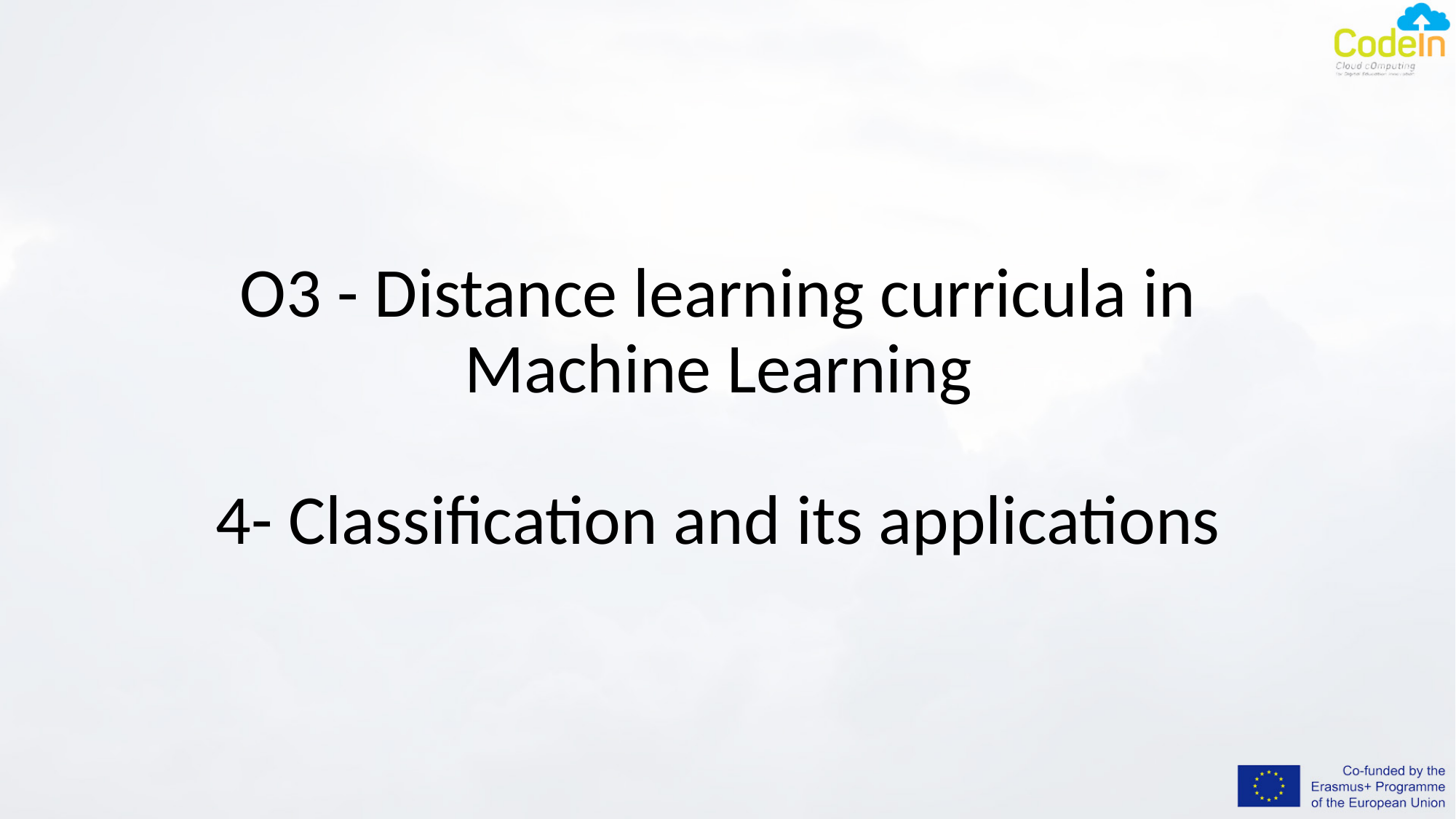

# O3 - Distance learning curricula in Machine Learning 4- Classification and its applications